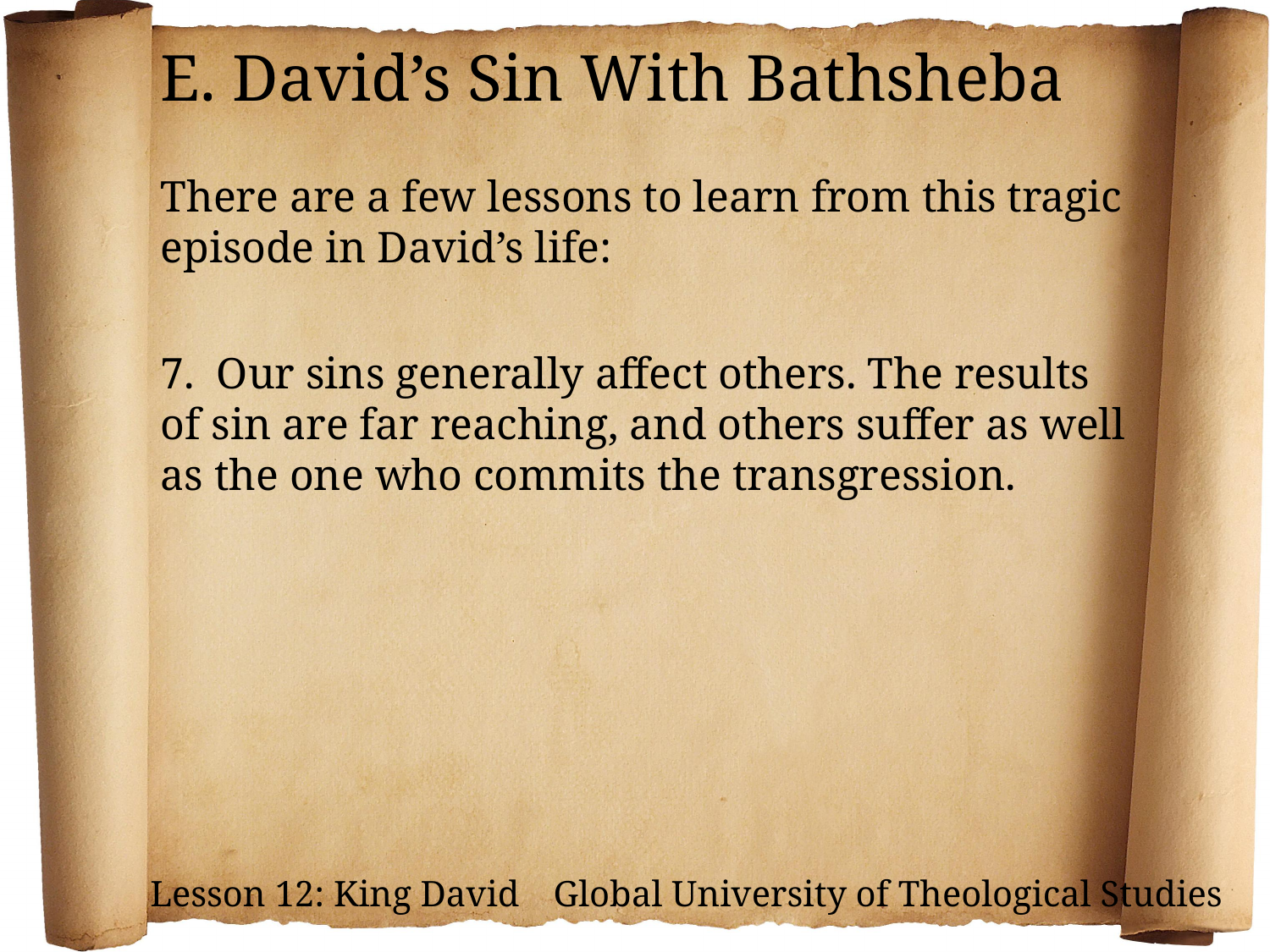

E. David’s Sin With Bathsheba
There are a few lessons to learn from this tragic episode in David’s life:

7.  Our sins generally affect others. The results of sin are far reaching, and others suffer as well as the one who commits the transgression.
Lesson 12: King David    Global University of Theological Studies